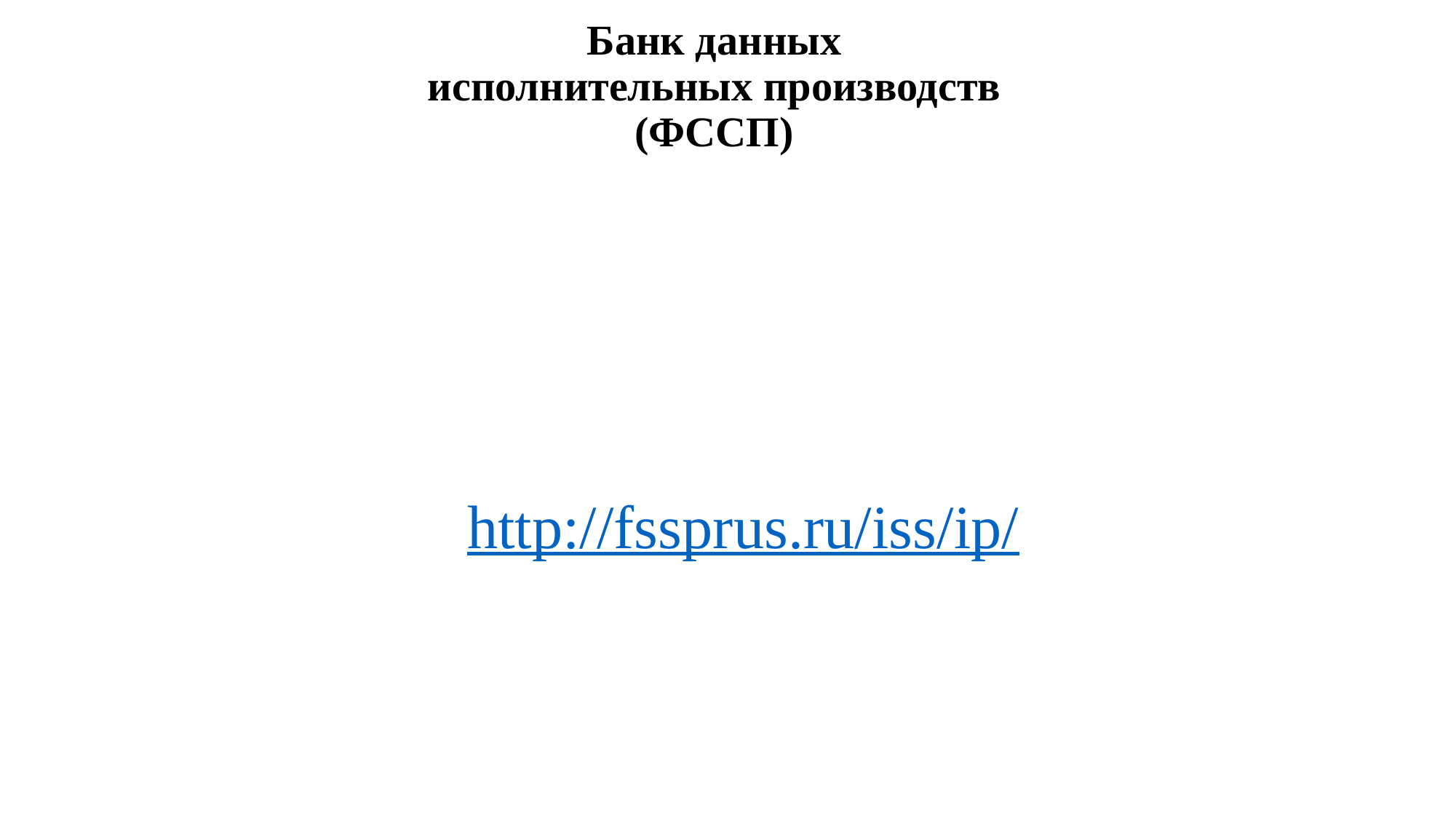

# Банк данных исполнительных производств (ФССП)
http://fssprus.ru/iss/ip/

40